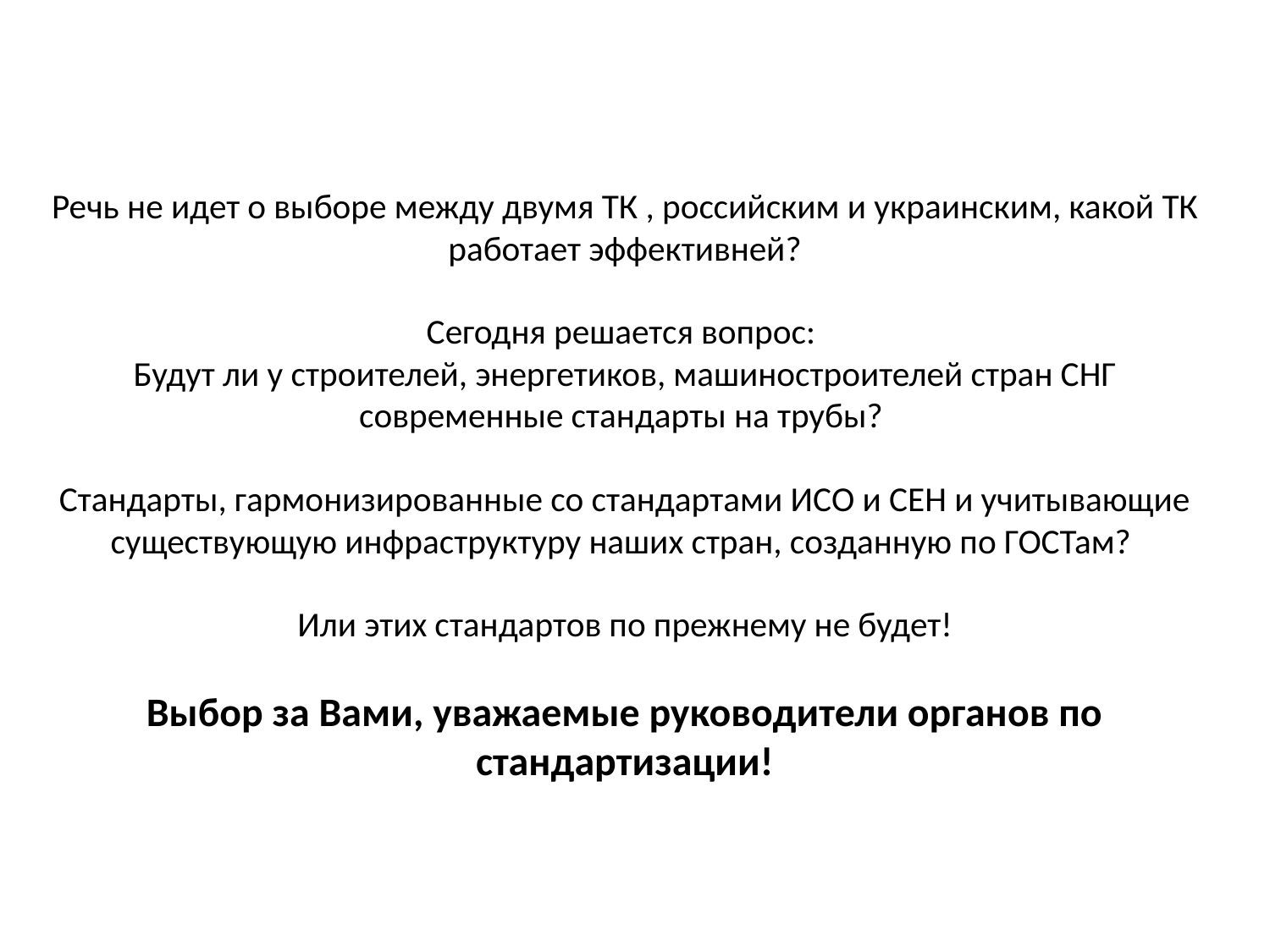

# Речь не идет о выборе между двумя ТК , российским и украинским, какой ТК работает эффективней? Сегодня решается вопрос: Будут ли у строителей, энергетиков, машиностроителей стран СНГ современные стандарты на трубы? Стандарты, гармонизированные со стандартами ИСО и СЕН и учитывающие существующую инфраструктуру наших стран, созданную по ГОСТам? Или этих стандартов по прежнему не будет! Выбор за Вами, уважаемые руководители органов по стандартизации!